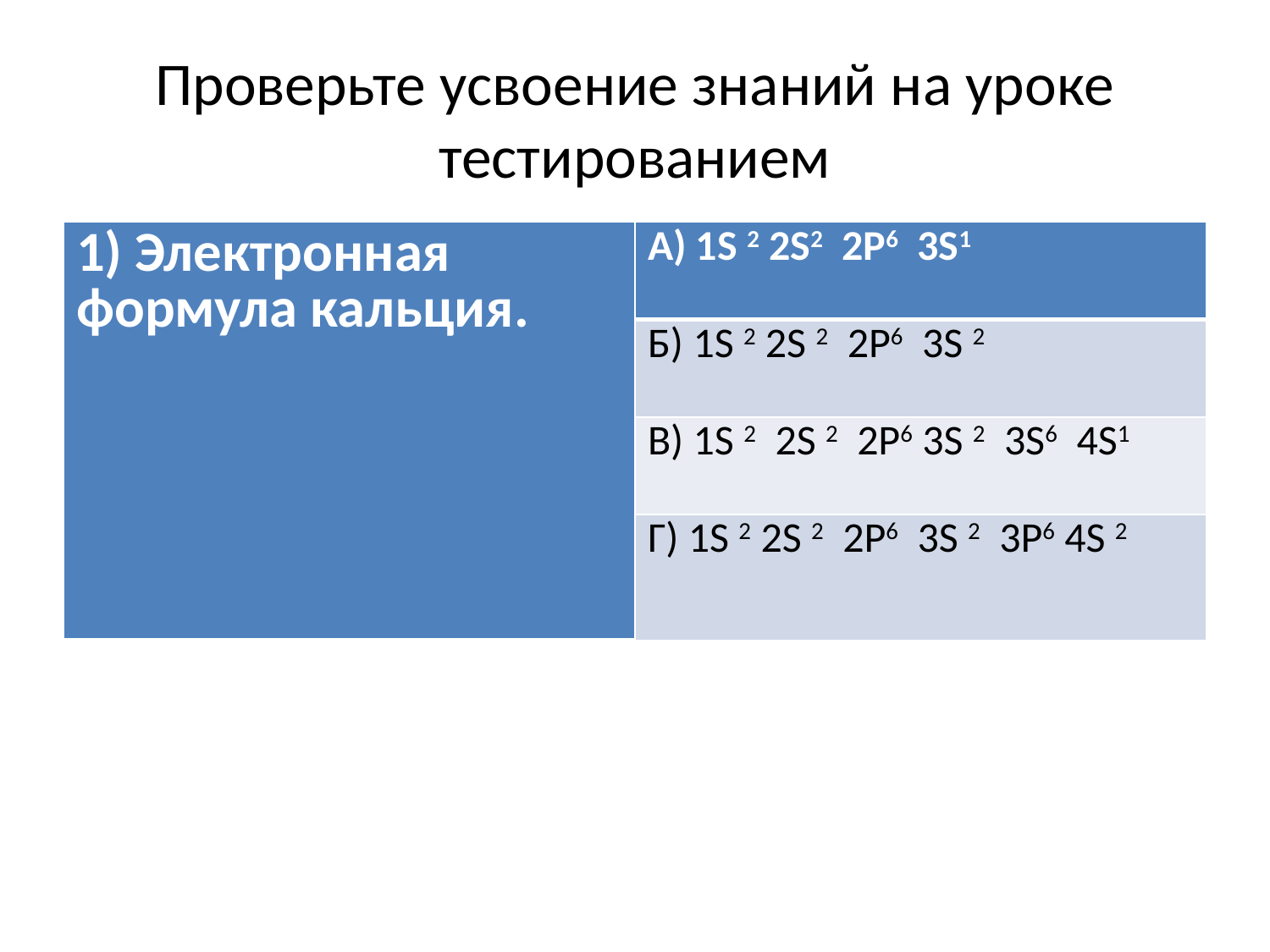

# Проверьте усвоение знаний на уроке тестированием
| 1) Электронная формула кальция. | А) 1S 2 2S2  2Р6  3S1 |
| --- | --- |
|  | Б) 1S 2 2S 2  2Р6  3S 2 |
|  | В) 1S 2  2S 2  2Р6 3S 2  3S6  4S1 |
|  | Г) 1S 2 2S 2  2Р6  3S 2  3Р6 4S 2 |